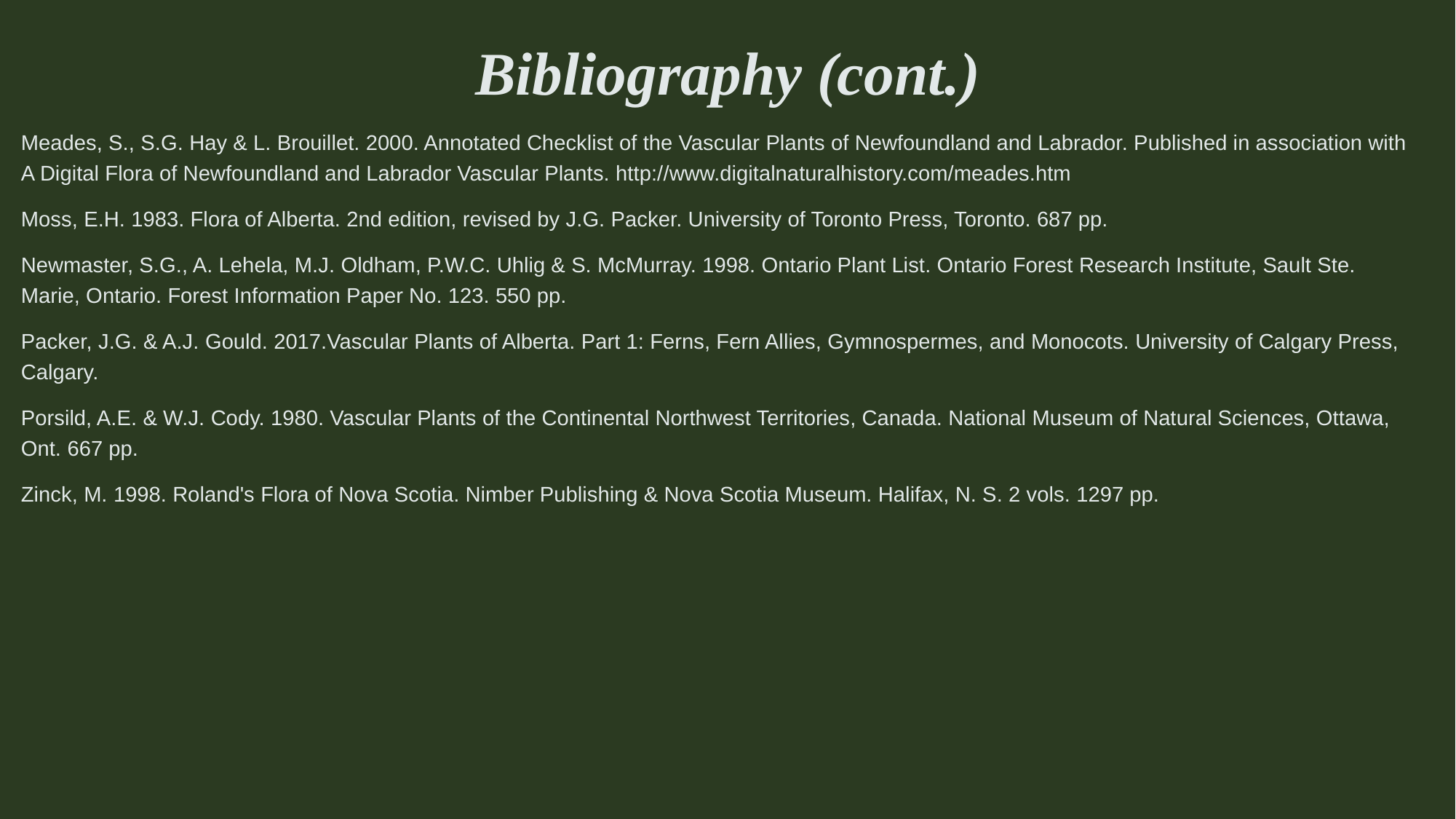

# Bibliography (cont.)
Meades, S., S.G. Hay & L. Brouillet. 2000. Annotated Checklist of the Vascular Plants of Newfoundland and Labrador. Published in association with A Digital Flora of Newfoundland and Labrador Vascular Plants. http://www.digitalnaturalhistory.com/meades.htm
Moss, E.H. 1983. Flora of Alberta. 2nd edition, revised by J.G. Packer. University of Toronto Press, Toronto. 687 pp.
Newmaster, S.G., A. Lehela, M.J. Oldham, P.W.C. Uhlig & S. McMurray. 1998. Ontario Plant List. Ontario Forest Research Institute, Sault Ste. Marie, Ontario. Forest Information Paper No. 123. 550 pp.
Packer, J.G. & A.J. Gould. 2017.Vascular Plants of Alberta. Part 1: Ferns, Fern Allies, Gymnospermes, and Monocots. University of Calgary Press, Calgary.
Porsild, A.E. & W.J. Cody. 1980. Vascular Plants of the Continental Northwest Territories, Canada. National Museum of Natural Sciences, Ottawa, Ont. 667 pp.
Zinck, M. 1998. Roland's Flora of Nova Scotia. Nimber Publishing & Nova Scotia Museum. Halifax, N. S. 2 vols. 1297 pp.